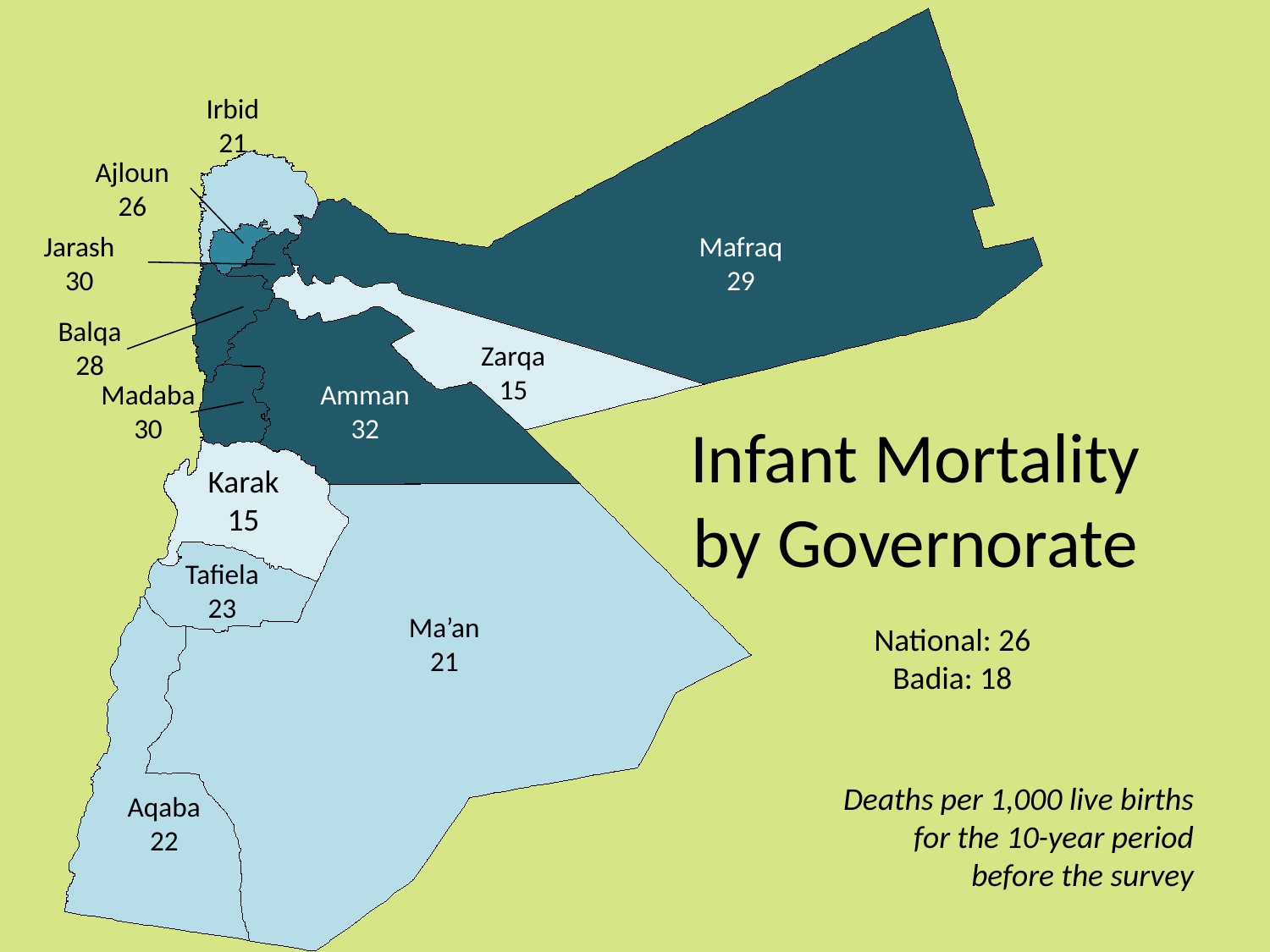

Irbid
21

Ajloun
26
Jarash
30
Mafraq
29
Balqa
28
Zarqa
15
Madaba
30
Amman
32
Infant Mortality by Governorate
Karak
15
Tafiela
23
Ma’an
21
National: 26
Badia: 18
Deaths per 1,000 live births for the 10-year period before the survey
Aqaba
22